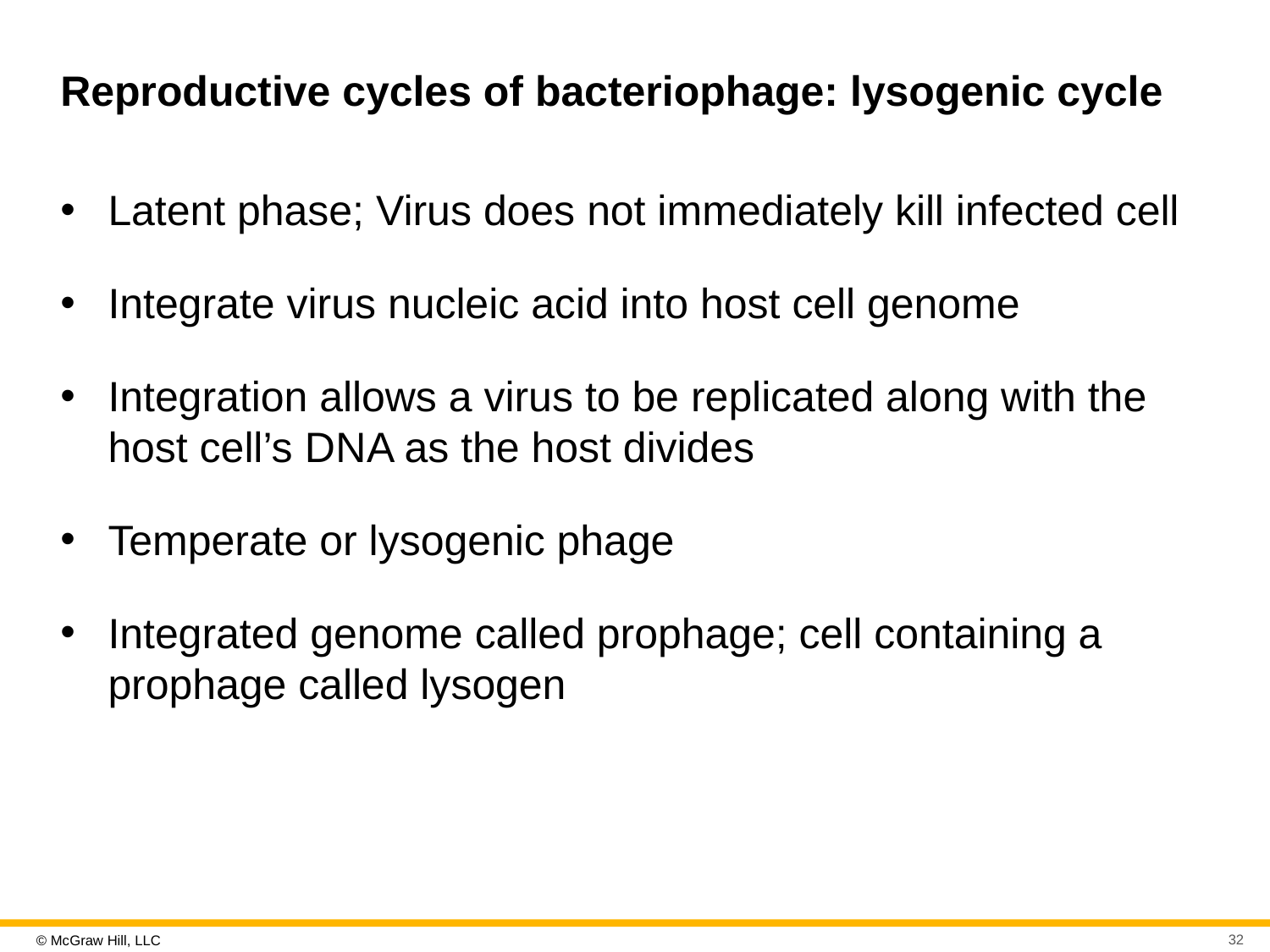

# Reproductive cycles of bacteriophage: lysogenic cycle
Latent phase; Virus does not immediately kill infected cell
Integrate virus nucleic acid into host cell genome
Integration allows a virus to be replicated along with the host cell’s D N A as the host divides
Temperate or lysogenic phage
Integrated genome called prophage; cell containing a prophage called lysogen
32